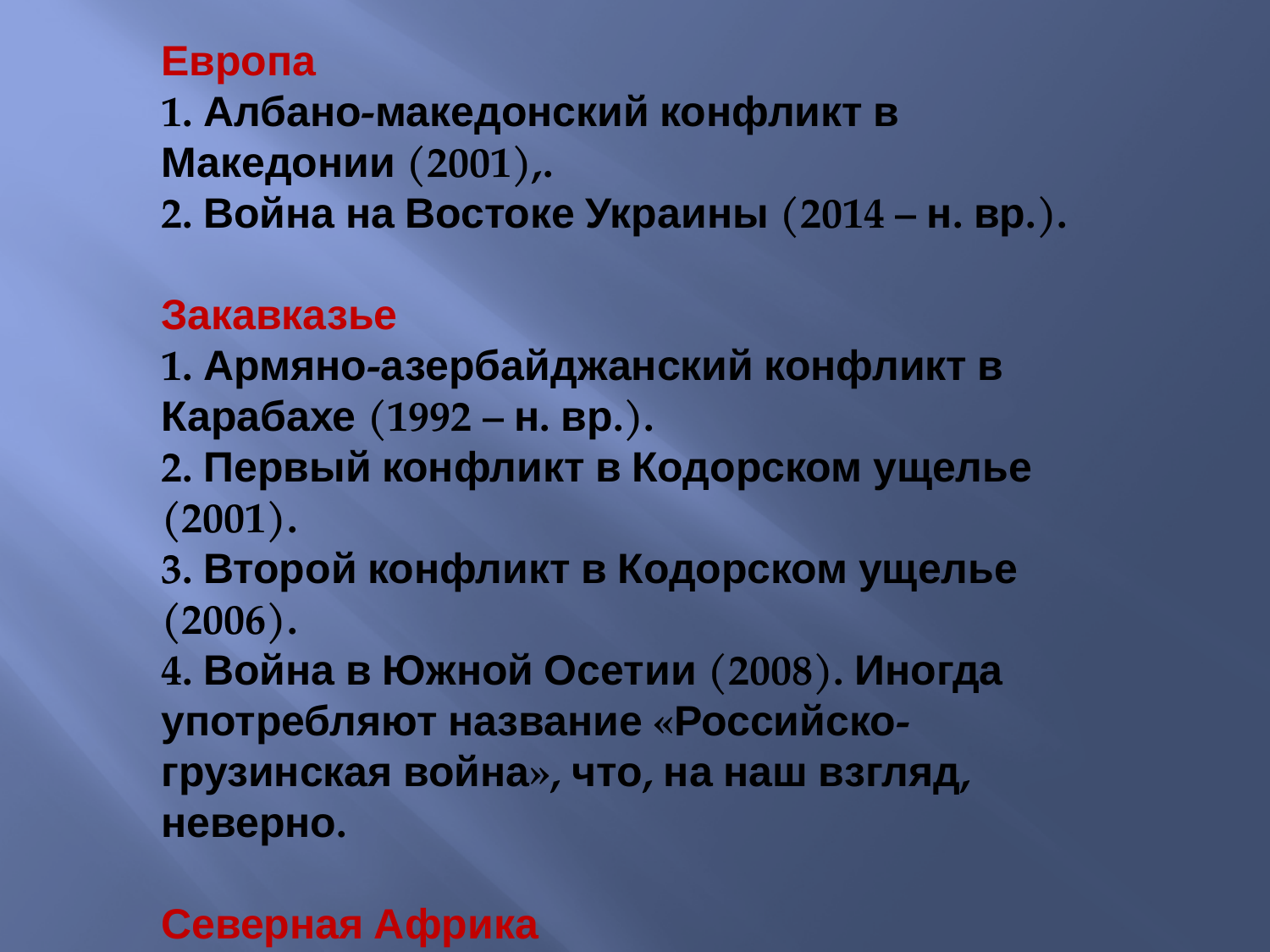

Европа
1. Албано-македонский конфликт в Македонии (2001),.
2. Война на Востоке Украины (2014 – н. вр.).
Закавказье
1. Армяно-азербайджанский конфликт в Карабахе (1992 – н. вр.).
2. Первый конфликт в Кодорском ущелье (2001).
3. Второй конфликт в Кодорском ущелье (2006).
4. Война в Южной Осетии (2008). Иногда употребляют название «Российско-грузинская война», что, на наш взгляд, неверно.
Северная Африка
1. Гражданская война в Алжире (1991–2002).
2. Гражданская война в Ливии (2011 – н. вр.).